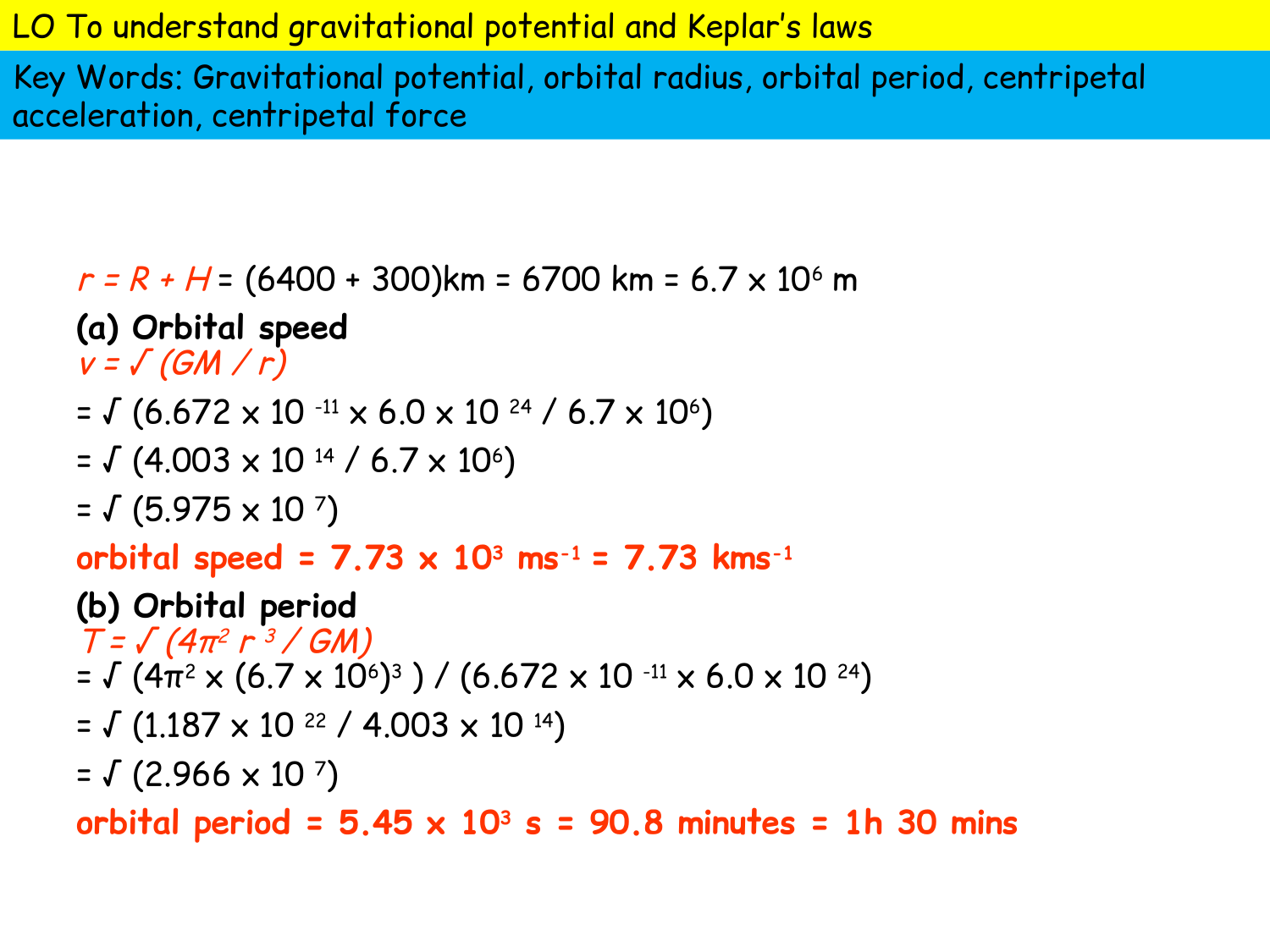

r = R + H = (6400 + 300)km = 6700 km = 6.7 x 106 m
(a) Orbital speed
v = √ (GM / r)
= √ (6.672 x 10 -11 x 6.0 x 10 24 / 6.7 x 106)
= √ (4.003 x 10 14 / 6.7 x 106)
= √ (5.975 x 10 7)
orbital speed = 7.73 x 103 ms-1 = 7.73 kms-1
(b) Orbital period
T = √ (4π2 r 3 / GM)
= √ (4π2 x (6.7 x 106)3 ) / (6.672 x 10 -11 x 6.0 x 10 24)
= √ (1.187 x 10 22 / 4.003 x 10 14)
= √ (2.966 x 10 7)
orbital period = 5.45 x 103 s = 90.8 minutes = 1h 30 mins